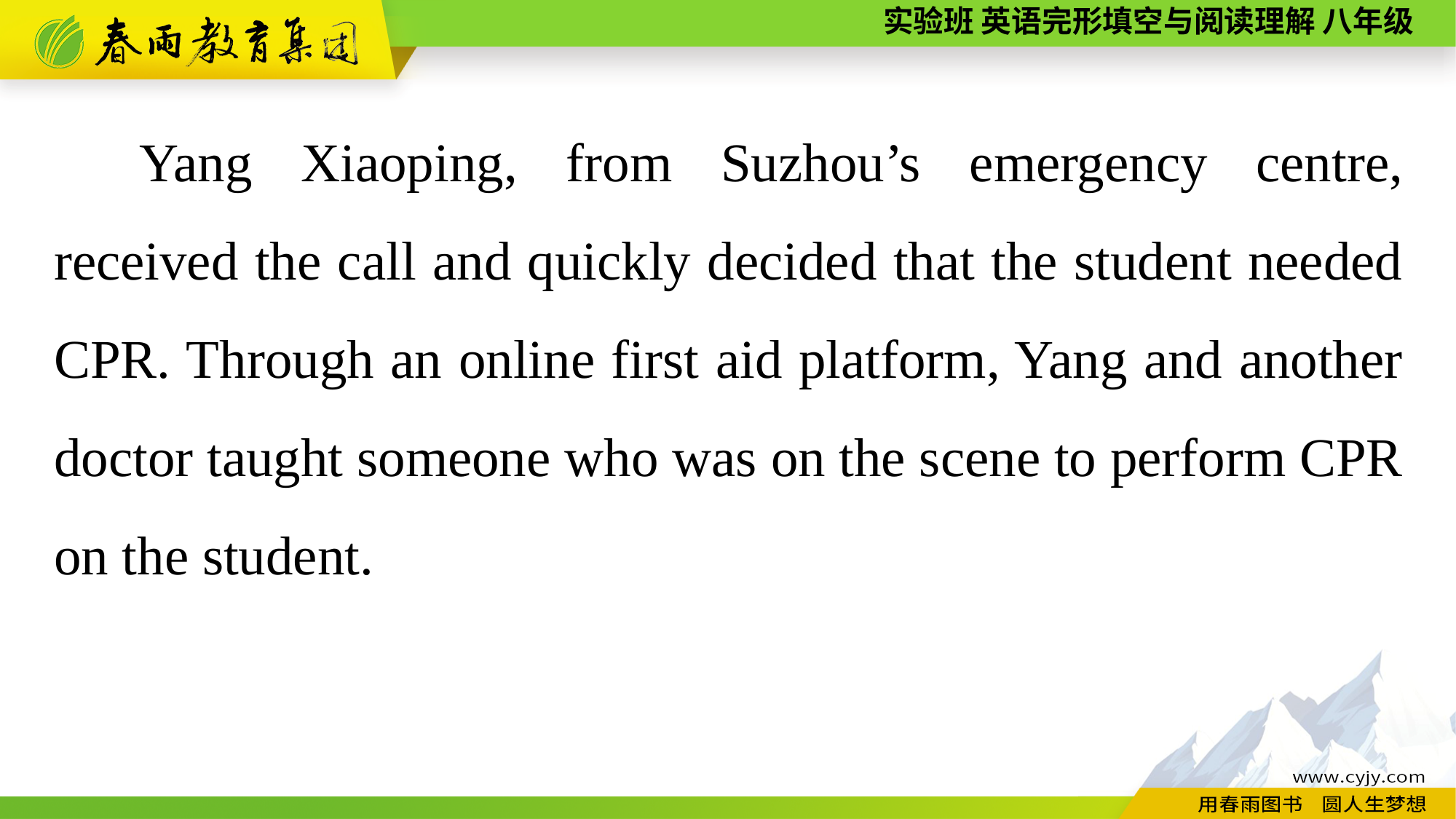

Yang Xiaoping, from Suzhou’s emergency centre, received the call and quickly decided that the student needed CPR. Through an online first aid platform, Yang and another doctor taught someone who was on the scene to perform CPR on the student.